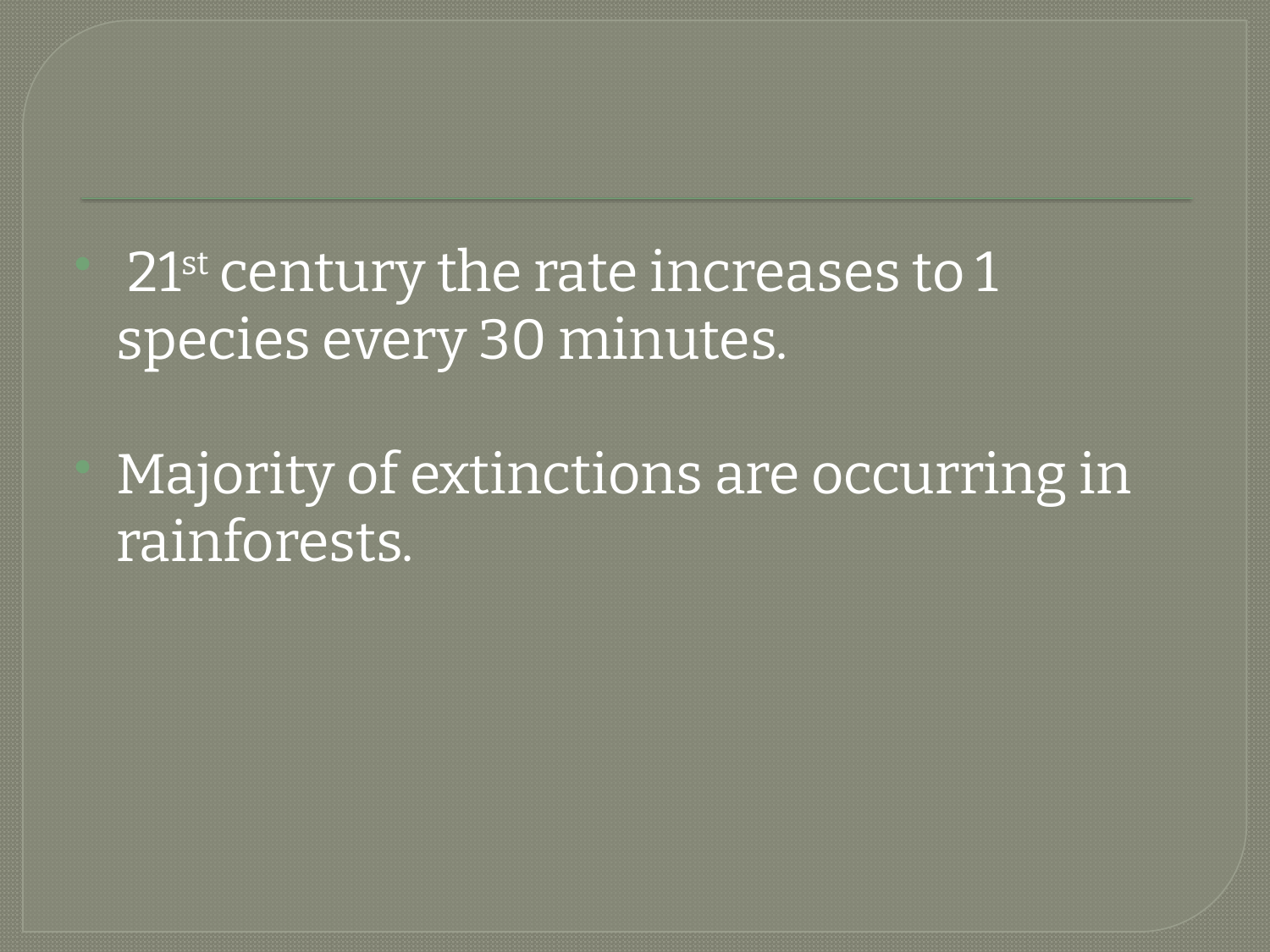

#
 21st century the rate increases to 1 species every 30 minutes.

Majority of extinctions are occurring in rainforests.